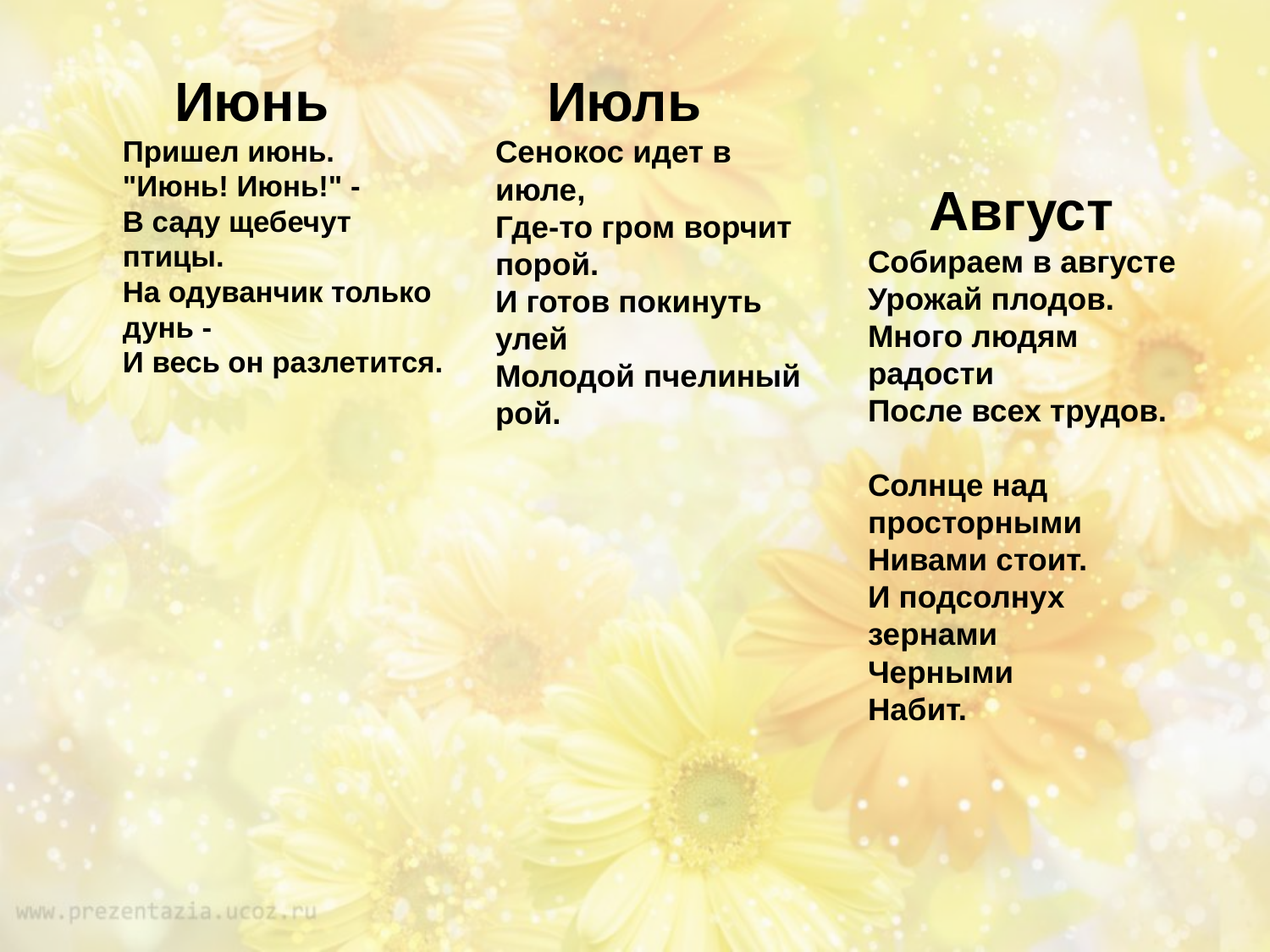

Июнь
Пришел июнь.
"Июнь! Июнь!" -
В саду щебечут птицы.
На одуванчик только дунь -
И весь он разлетится.

Июль
Сенокос идет в июле,
Где-то гром ворчит порой.
И готов покинуть улей
Молодой пчелиный рой.

    Август
Собираем в августе
Урожай плодов.
Много людям радости
После всех трудов.
Солнце над просторными
Нивами стоит.
И подсолнух зернами
Черными
Набит.